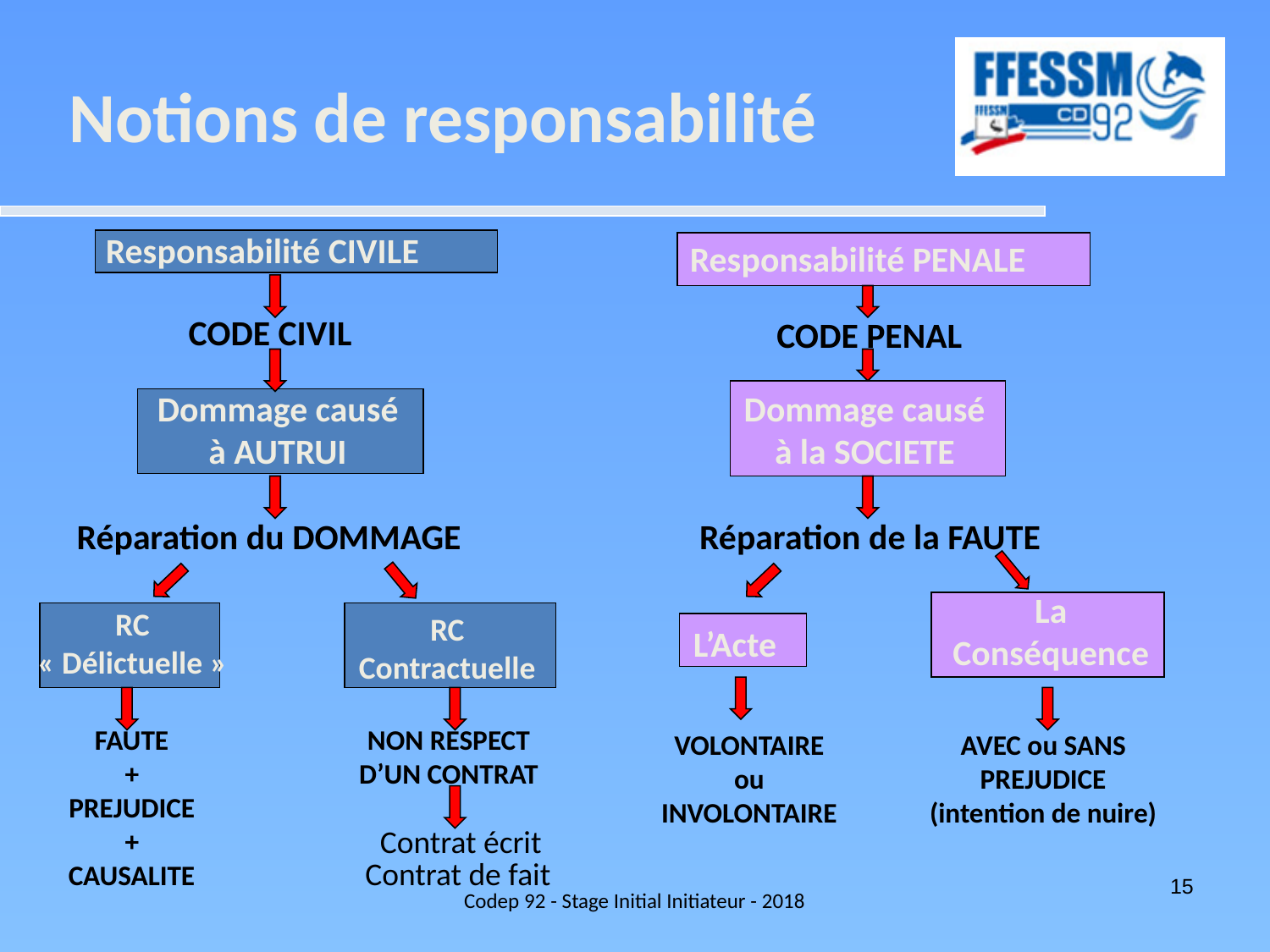

Notions de responsabilité
Responsabilité CIVILE

Responsabilité PENALE

CODE CIVIL
CODE PENAL

Dommage causé
à AUTRUI

Dommage causé
à la SOCIETE

Réparation du DOMMAGE
Réparation de la FAUTE

La
Conséquence

RC
« Délictuelle »

RC
Contractuelle

L’Acte

FAUTE
+
PREJUDICE
+
CAUSALITE
NON RESPECT
D’UN CONTRAT
VOLONTAIRE
ou
INVOLONTAIRE
AVEC ou SANS
PREJUDICE
(intention de nuire)

Contrat écrit
Contrat de fait
Codep 92 - Stage Initial Initiateur - 2018
15